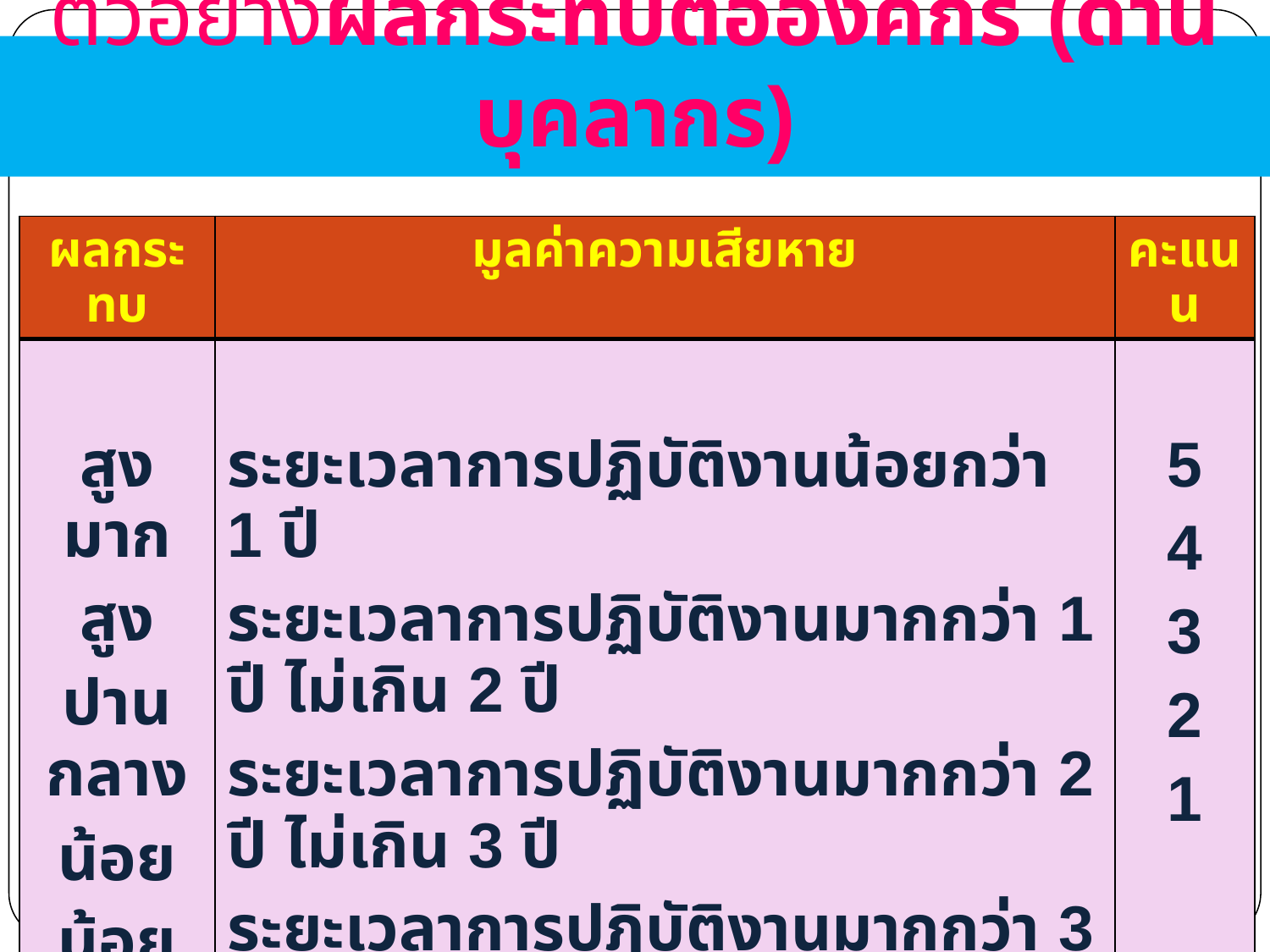

# ตัวอย่างผลกระทบต่อองค์กร (ด้านบุคลากร)
| ผลกระทบ | มูลค่าความเสียหาย | คะแนน |
| --- | --- | --- |
| สูงมาก สูง ปานกลาง น้อย น้อยมาก | ระยะเวลาการปฏิบัติงานน้อยกว่า 1 ปี ระยะเวลาการปฏิบัติงานมากกว่า 1 ปี ไม่เกิน 2 ปี ระยะเวลาการปฏิบัติงานมากกว่า 2 ปี ไม่เกิน 3 ปี ระยะเวลาการปฏิบัติงานมากกว่า 3 ปี ไม่เกิน 5 ปี ระยะเวลาการปฏิบัติงานมากกว่า 5 ปี | 5 4 3 2 1 |